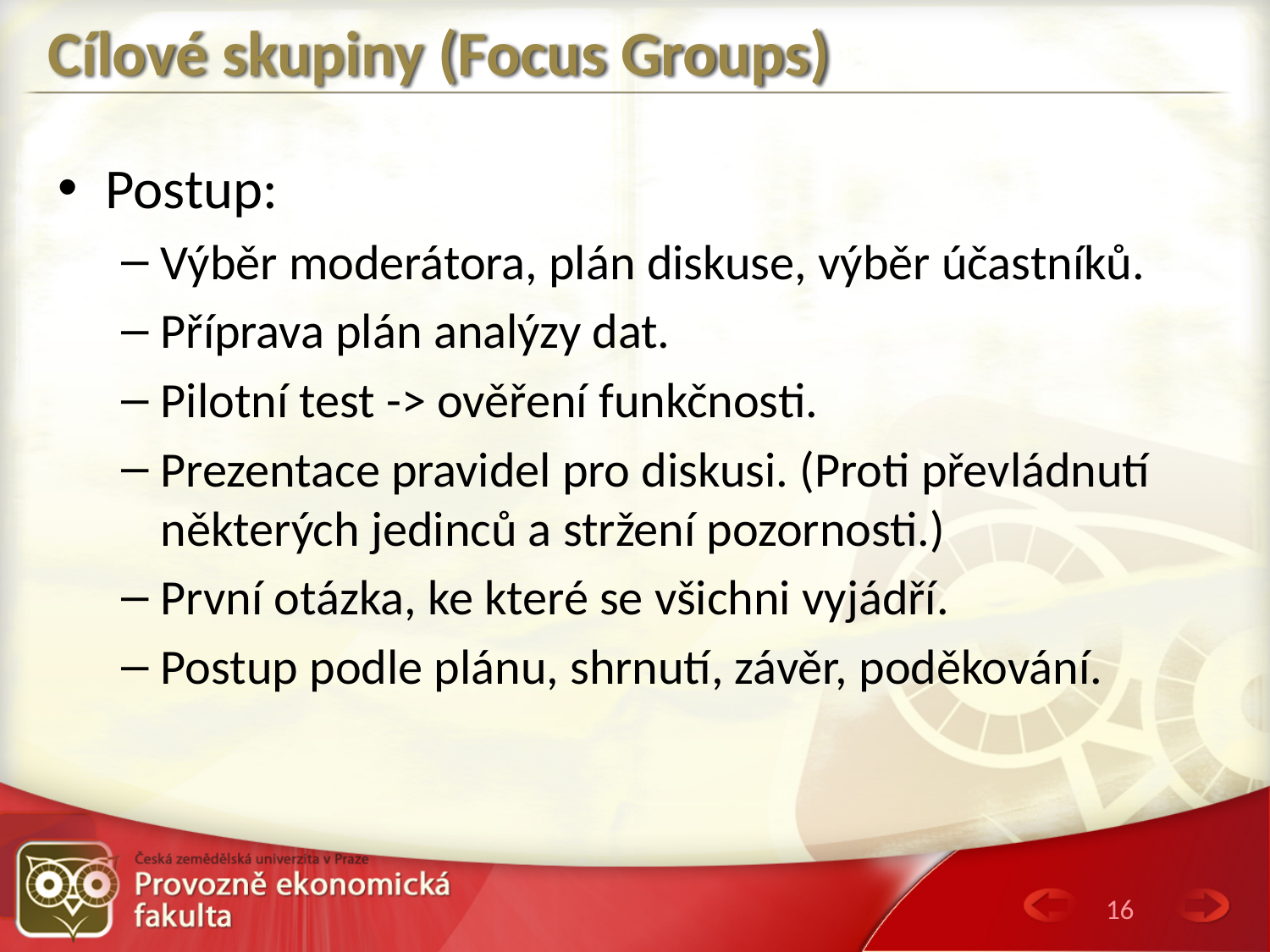

# Cílové skupiny (Focus Groups)
Postup:
Výběr moderátora, plán diskuse, výběr účastníků.
Příprava plán analýzy dat.
Pilotní test -> ověření funkčnosti.
Prezentace pravidel pro diskusi. (Proti převládnutí některých jedinců a stržení pozornosti.)
První otázka, ke které se všichni vyjádří.
Postup podle plánu, shrnutí, závěr, poděkování.